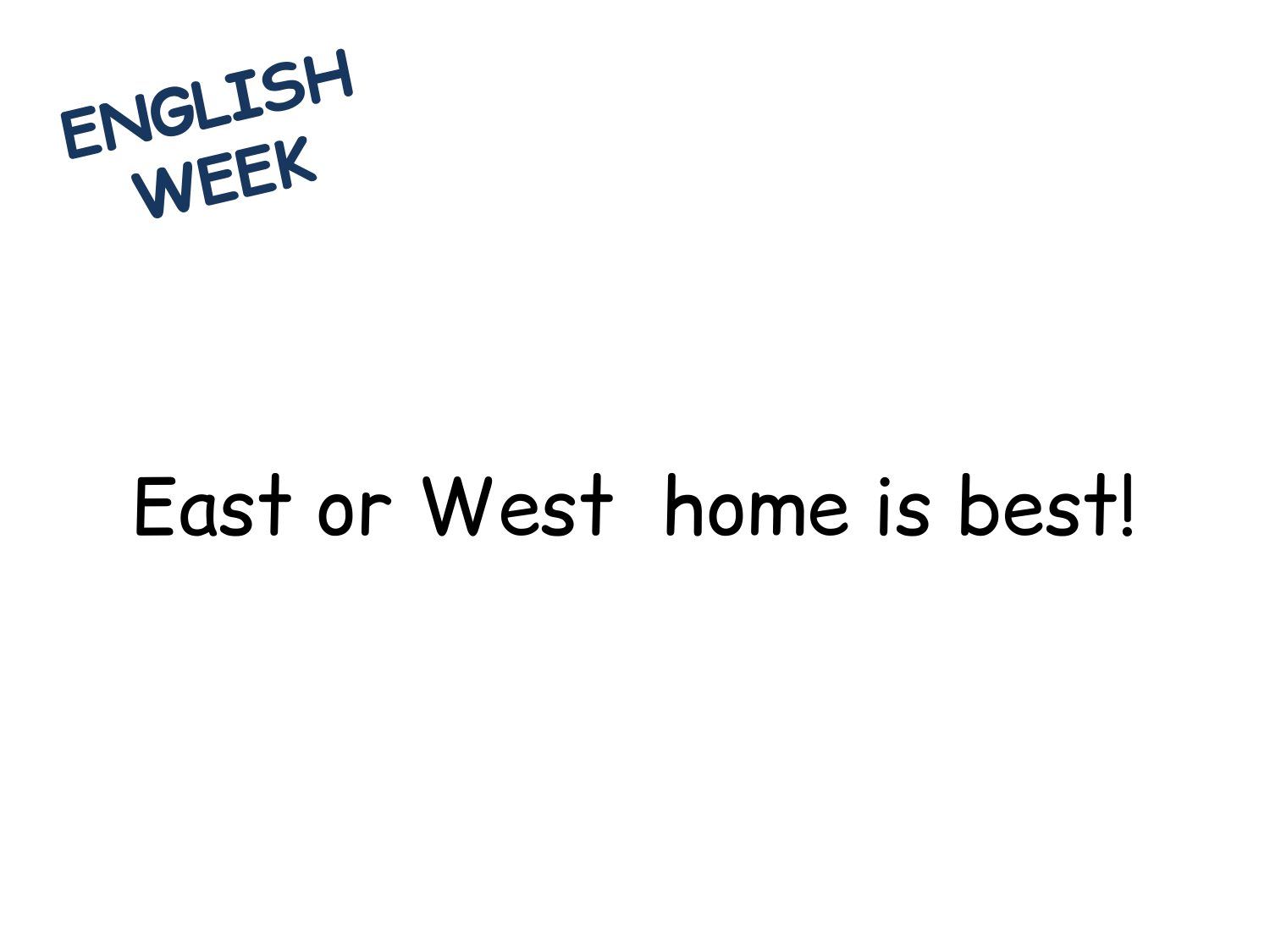

#
English week
East or West  home is best!